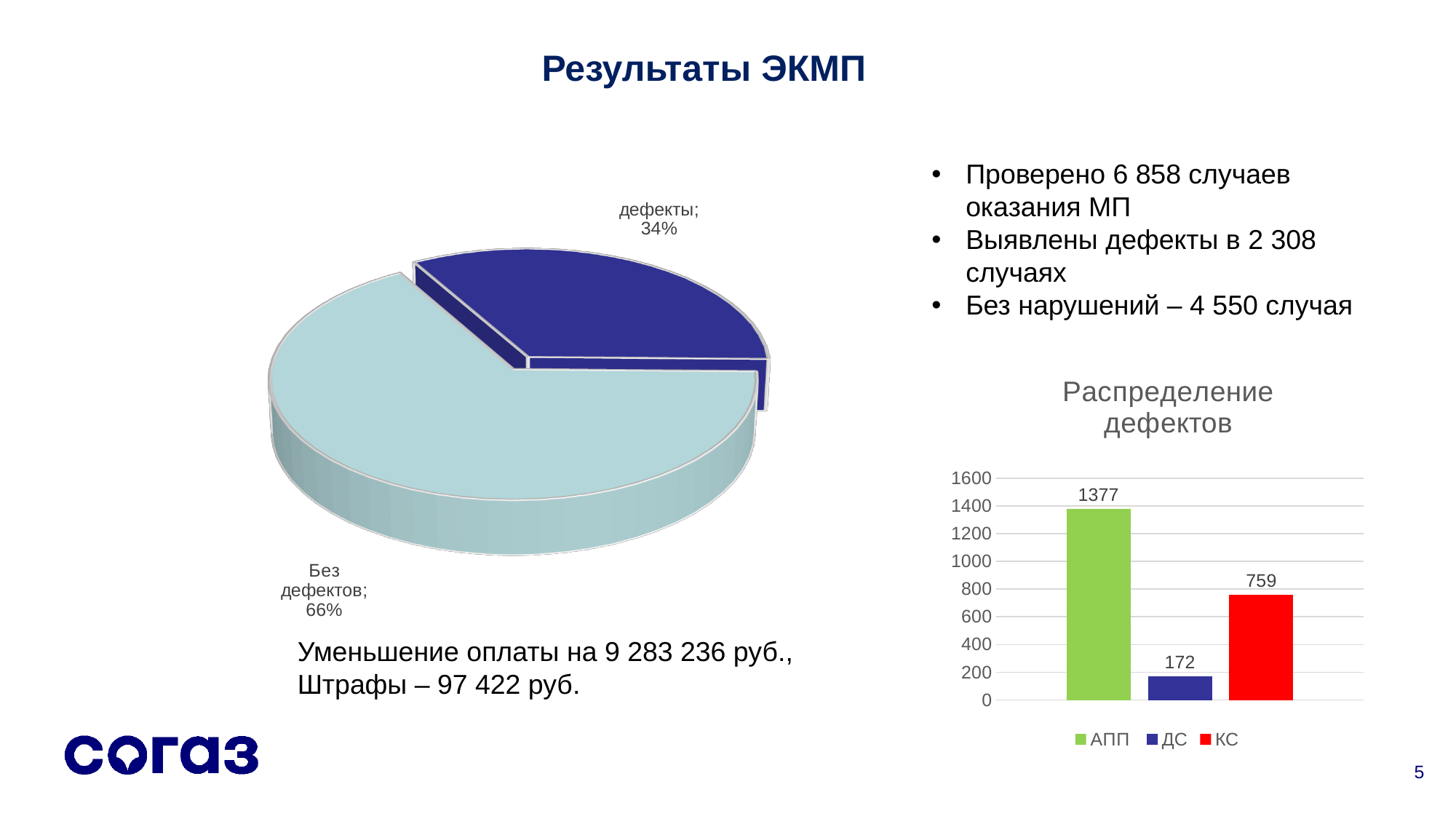

Результаты ЭКМП

[unsupported chart]

Проверено 6 858 случаев оказания МП
Выявлены дефекты в 2 308 случаях
Без нарушений – 4 550 случая

### Chart: Распределение дефектов

| Category | АПП  | ДС | КС |
|---|---|---|---|
| распределение дефектов  | 1377.0 | 172.0 | 759.0 |
Уменьшение оплаты на 9 283 236 руб.,
Штрафы – 97 422 руб.